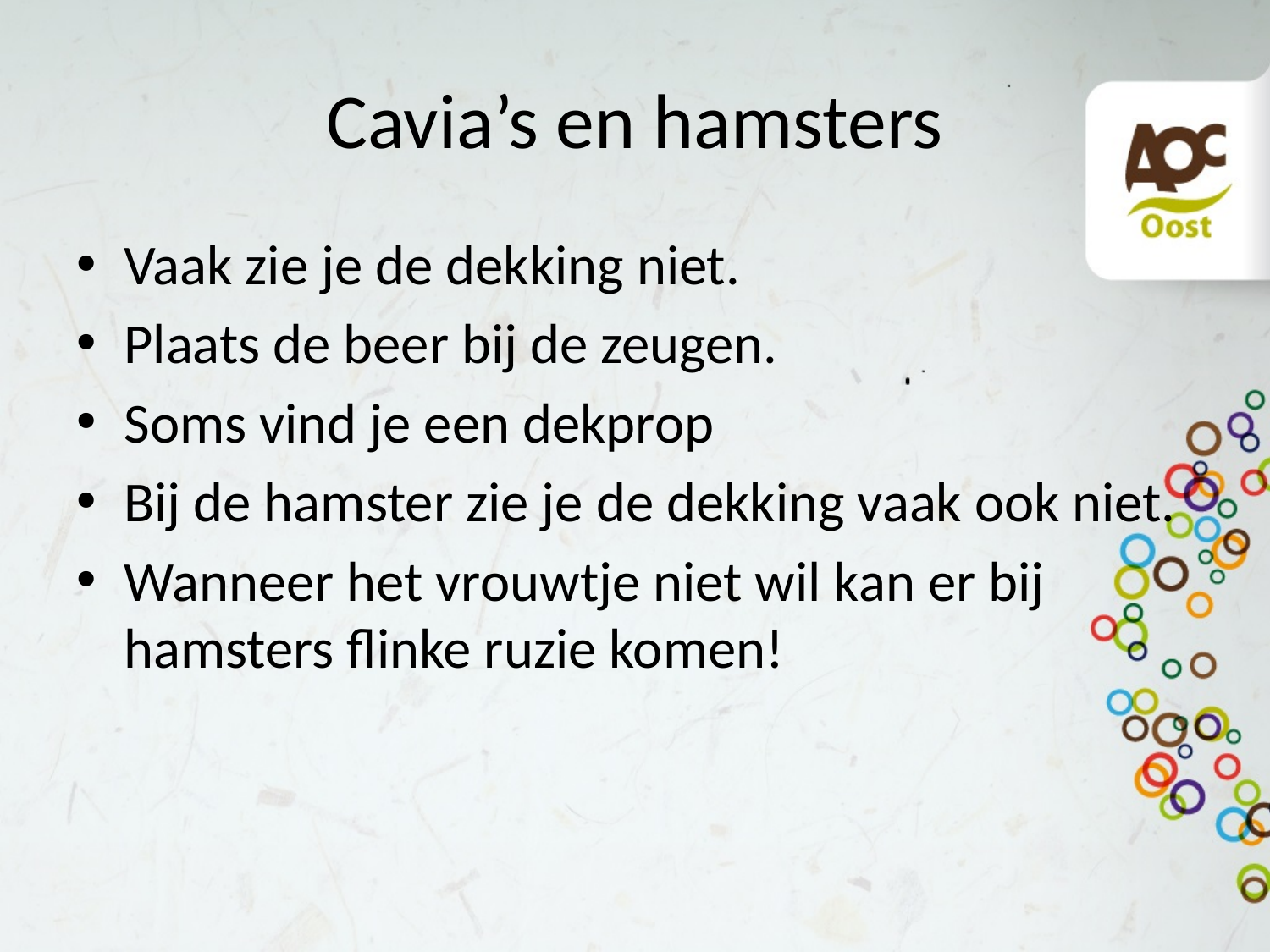

# Cavia’s en hamsters
Vaak zie je de dekking niet.
Plaats de beer bij de zeugen.
Soms vind je een dekprop
Bij de hamster zie je de dekking vaak ook niet.
Wanneer het vrouwtje niet wil kan er bij hamsters flinke ruzie komen!